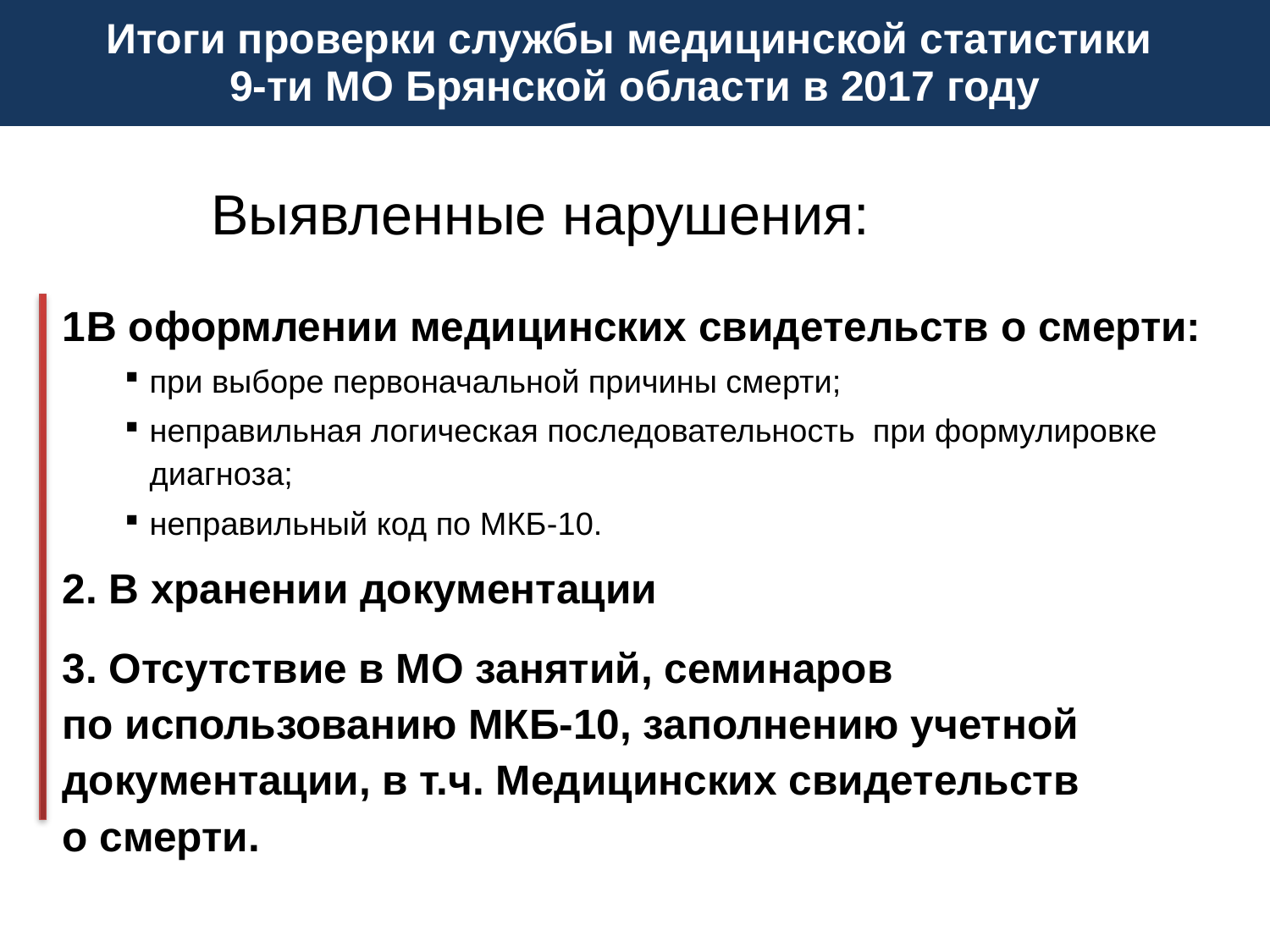

# Итоги проверки службы медицинской статистики 9-ти МО Брянской области в 2017 году
Выявленные нарушения:
В оформлении медицинских свидетельств о смерти:
при выборе первоначальной причины смерти;
неправильная логическая последовательность  при формулировке диагноза;
неправильный код по МКБ-10.
2. В хранении документации
3. Отсутствие в МО занятий, семинаров
по использованию МКБ-10, заполнению учетной документации, в т.ч. Медицинских свидетельств
о смерти.